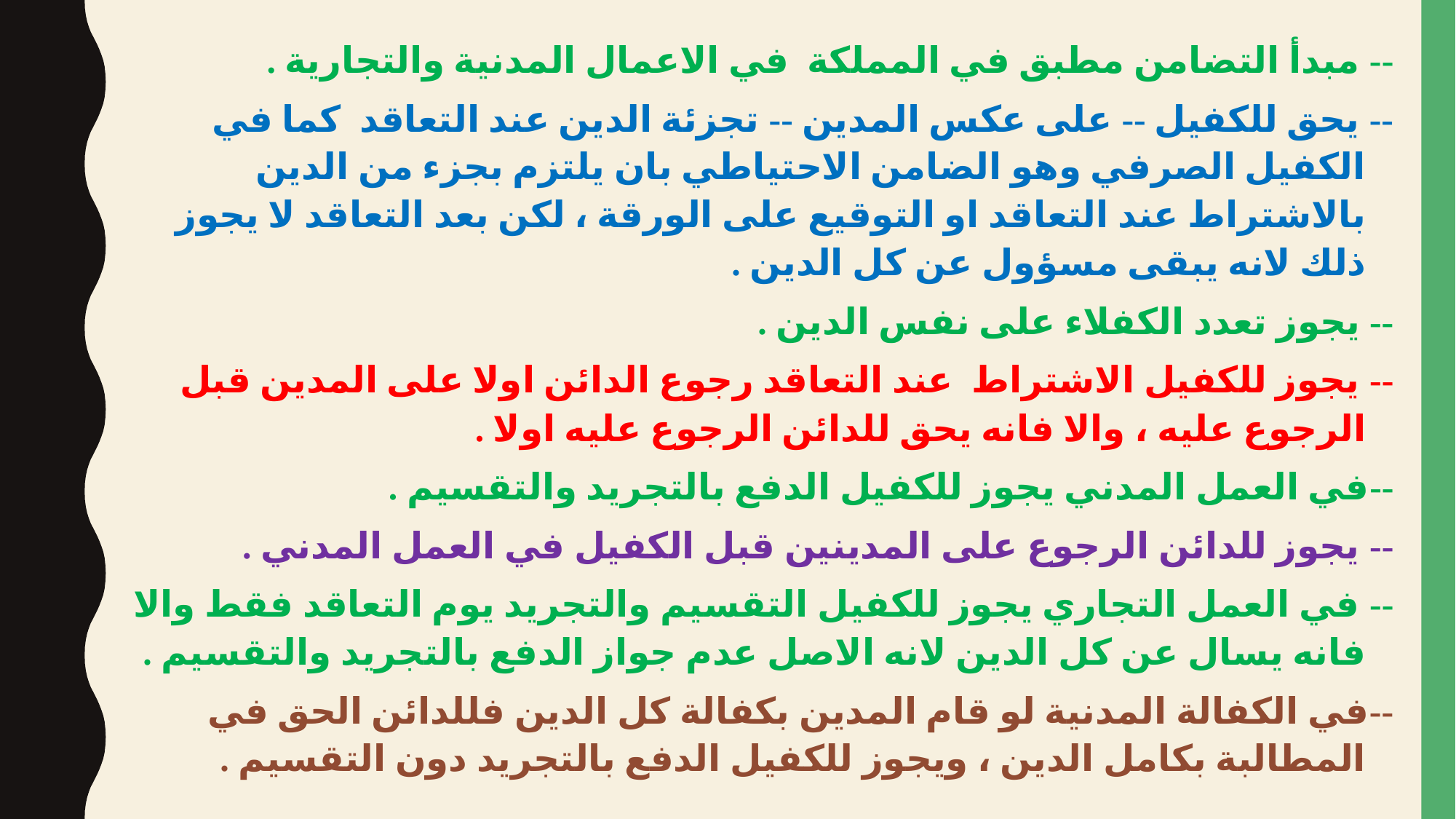

-- مبدأ التضامن مطبق في المملكة  في الاعمال المدنية والتجارية .
-- يحق للكفيل -- على عكس المدين -- تجزئة الدين عند التعاقد  كما في الكفيل الصرفي وهو الضامن الاحتياطي بان يلتزم بجزء من الدين بالاشتراط عند التعاقد او التوقيع على الورقة ، لكن بعد التعاقد لا يجوز ذلك لانه يبقى مسؤول عن كل الدين .
-- يجوز تعدد الكفلاء على نفس الدين .
-- يجوز للكفيل الاشتراط  عند التعاقد رجوع الدائن اولا على المدين قبل الرجوع عليه ، والا فانه يحق للدائن الرجوع عليه اولا .
--في العمل المدني يجوز للكفيل الدفع بالتجريد والتقسيم .
-- يجوز للدائن الرجوع على المدينين قبل الكفيل في العمل المدني .
-- في العمل التجاري يجوز للكفيل التقسيم والتجريد يوم التعاقد فقط والا فانه يسال عن كل الدين لانه الاصل عدم جواز الدفع بالتجريد والتقسيم .
--في الكفالة المدنية لو قام المدين بكفالة كل الدين فللدائن الحق في المطالبة بكامل الدين ، ويجوز للكفيل الدفع بالتجريد دون التقسيم .